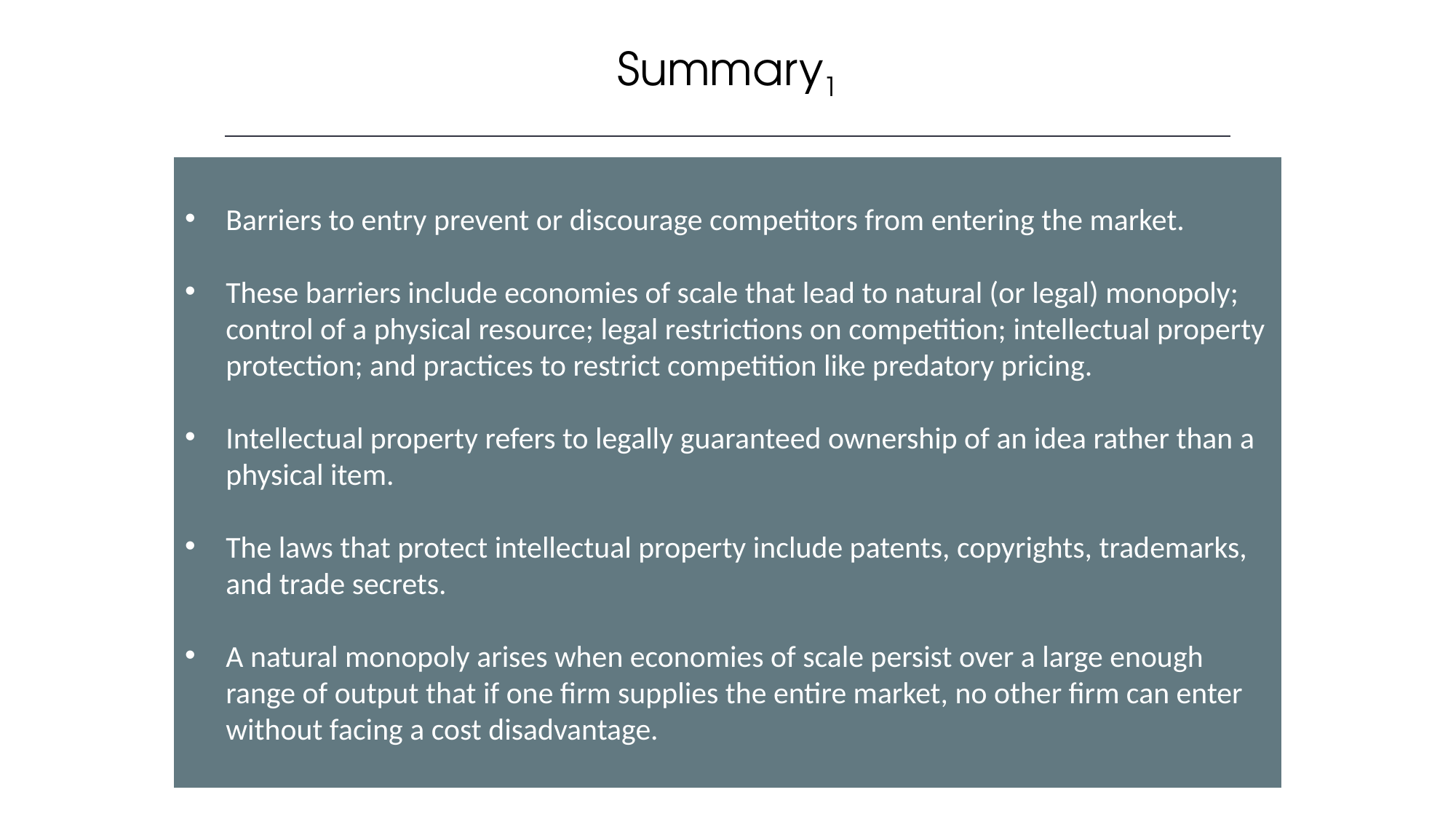

Summary1

Barriers to entry prevent or discourage competitors from entering the market.

These barriers include economies of scale that lead to natural (or legal) monopoly; control of a physical resource; legal restrictions on competition; intellectual property protection; and practices to restrict competition like predatory pricing.

Intellectual property refers to legally guaranteed ownership of an idea rather than a physical item.

The laws that protect intellectual property include patents, copyrights, trademarks, and trade secrets.

A natural monopoly arises when economies of scale persist over a large enough range of output that if one firm supplies the entire market, no other firm can enter without facing a cost disadvantage.